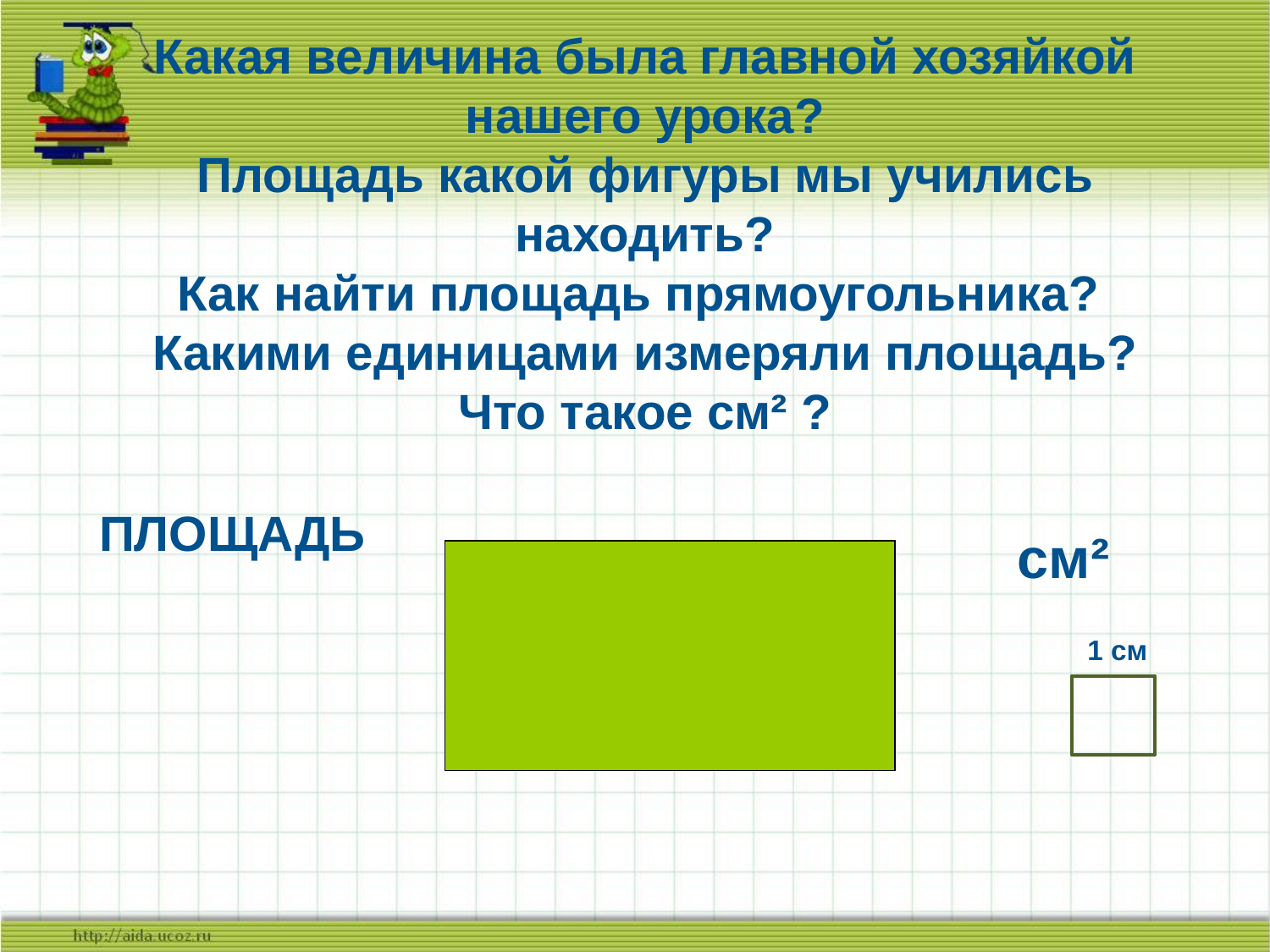

Какая величина была главной хозяйкой нашего урока?
Площадь какой фигуры мы учились находить?
Как найти площадь прямоугольника?
Какими единицами измеряли площадь?
Что такое см² ?
ПЛОЩАДЬ
см²

1 см